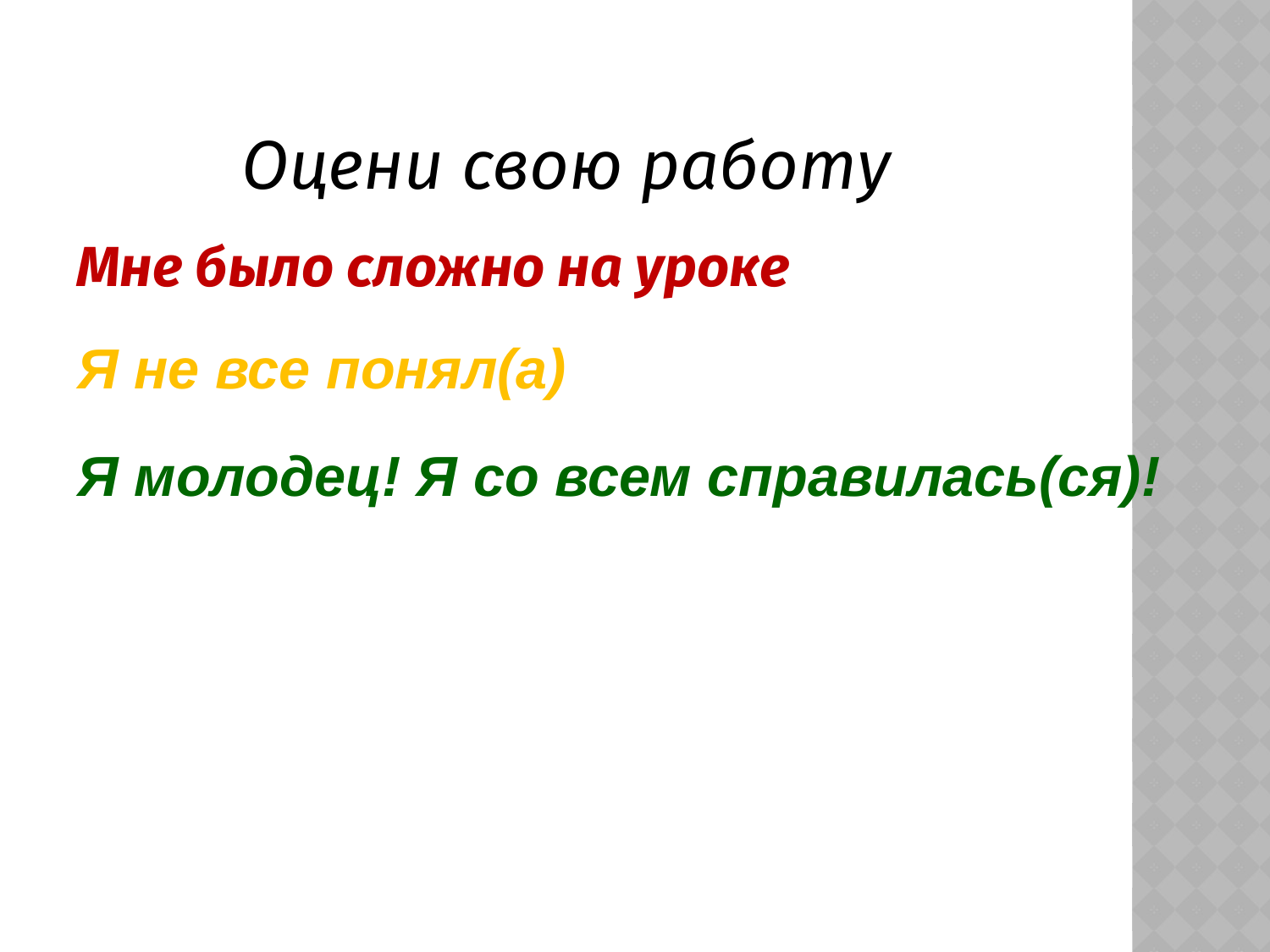

# Оцени свою работу
Мне было сложно на уроке

Я не все понял(а)
Я молодец! Я со всем справилась(ся)!